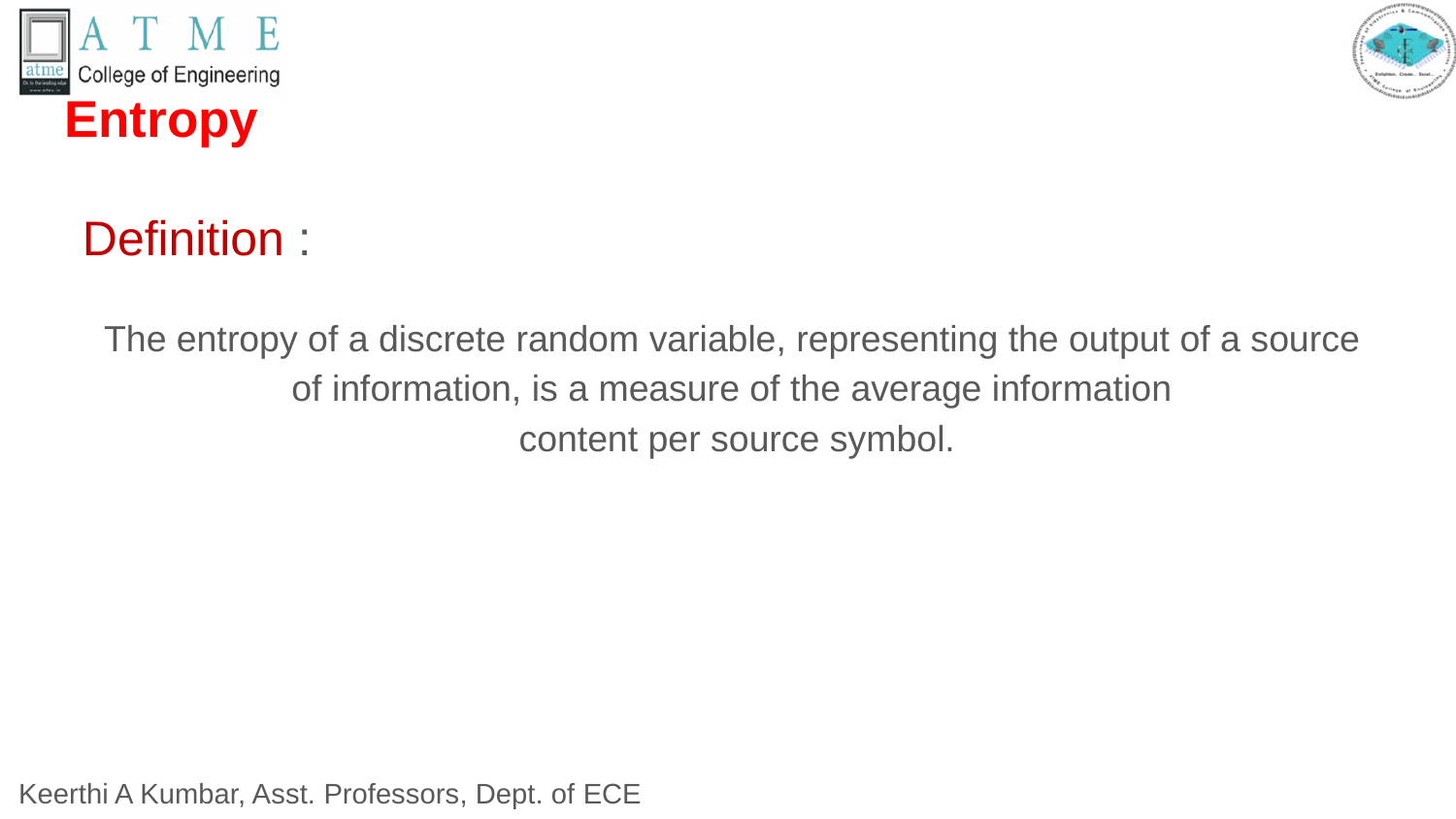

# Entropy
Definition :
The entropy of a discrete random variable, representing the output of a source
of information, is a measure of the average information
content per source symbol.